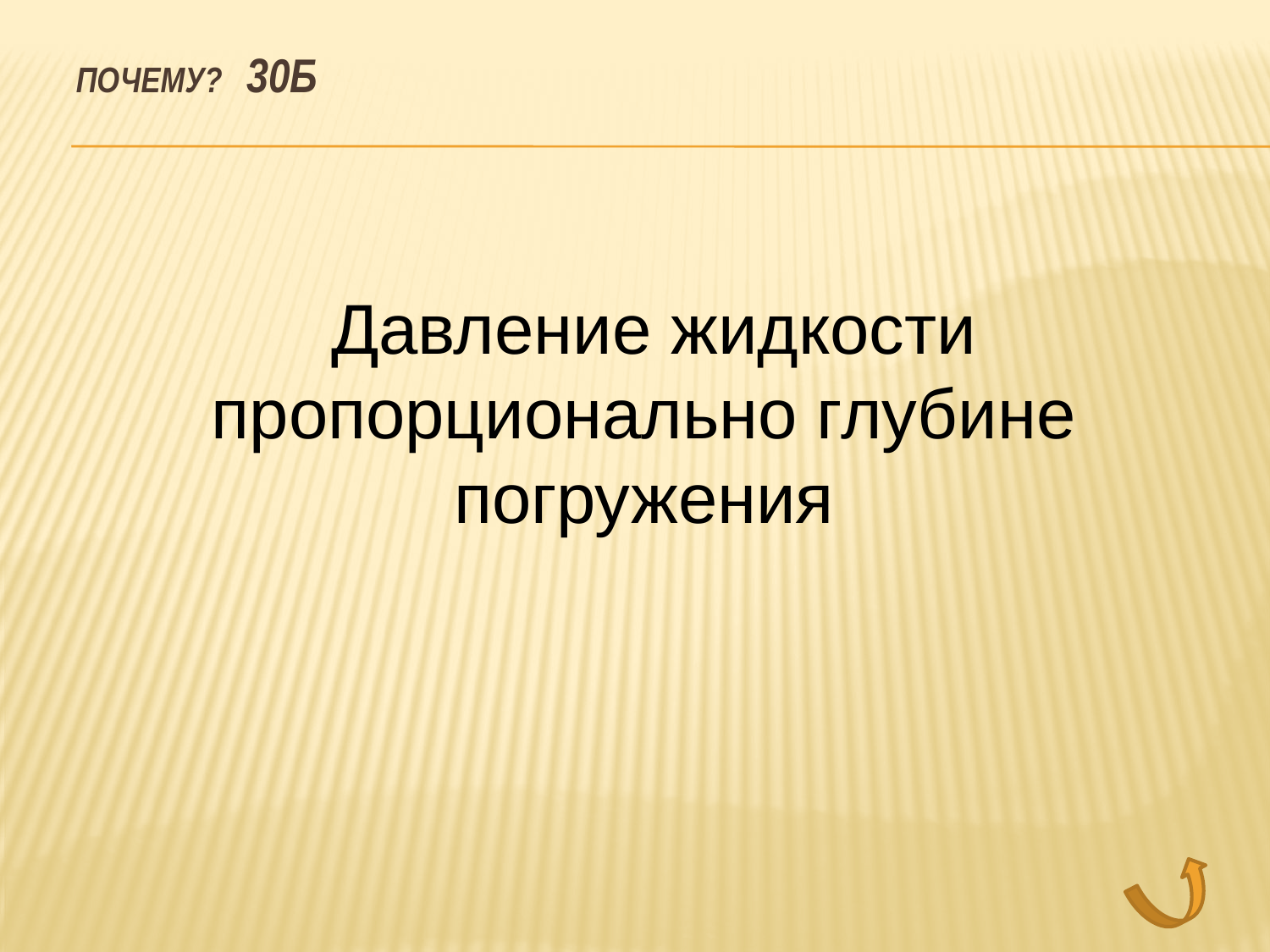

# Почему?   30б
	 Давление жидкости пропорционально глубине погружения